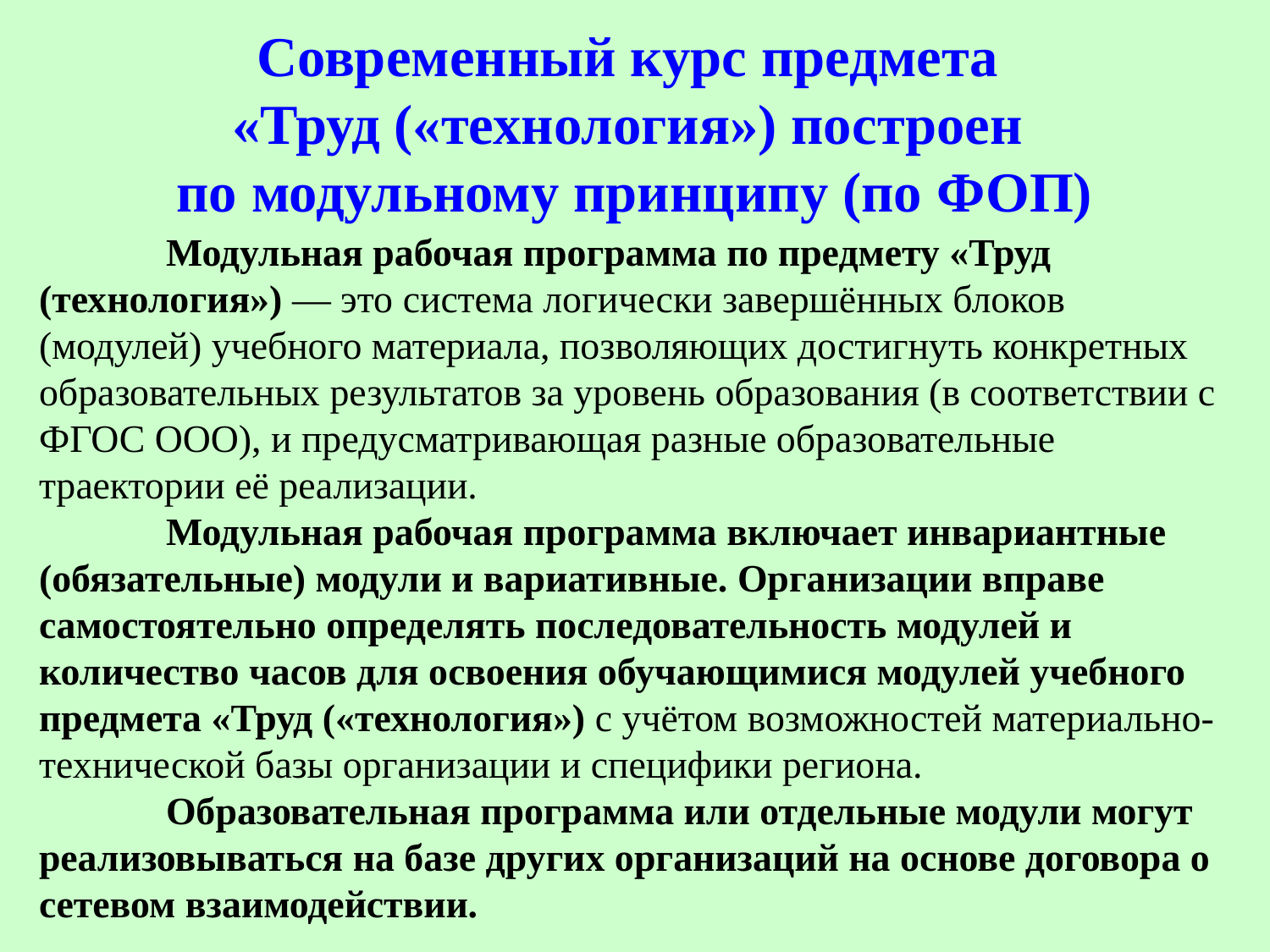

# Современный курс предмета «Труд («технология») построен по модульному принципу (по ФОП)
	Модульная рабочая программа по предмету «Труд (технология») — это система логически завершённых блоков (модулей) учебного материала, позволяющих достигнуть конкретных образовательных результатов за уровень образования (в соответствии с ФГОС ООО), и предусматривающая разные образовательные траектории её реализации.
	Модульная рабочая программа включает инвариантные (обязательные) модули и вариативные. Организации вправе самостоятельно определять последовательность модулей и количество часов для освоения обучающимися модулей учебного предмета «Труд («технология») с учётом возможностей материально-технической базы организации и специфики региона.
	Образовательная программа или отдельные модули могут реализовываться на базе других организаций на основе договора о сетевом взаимодействии.